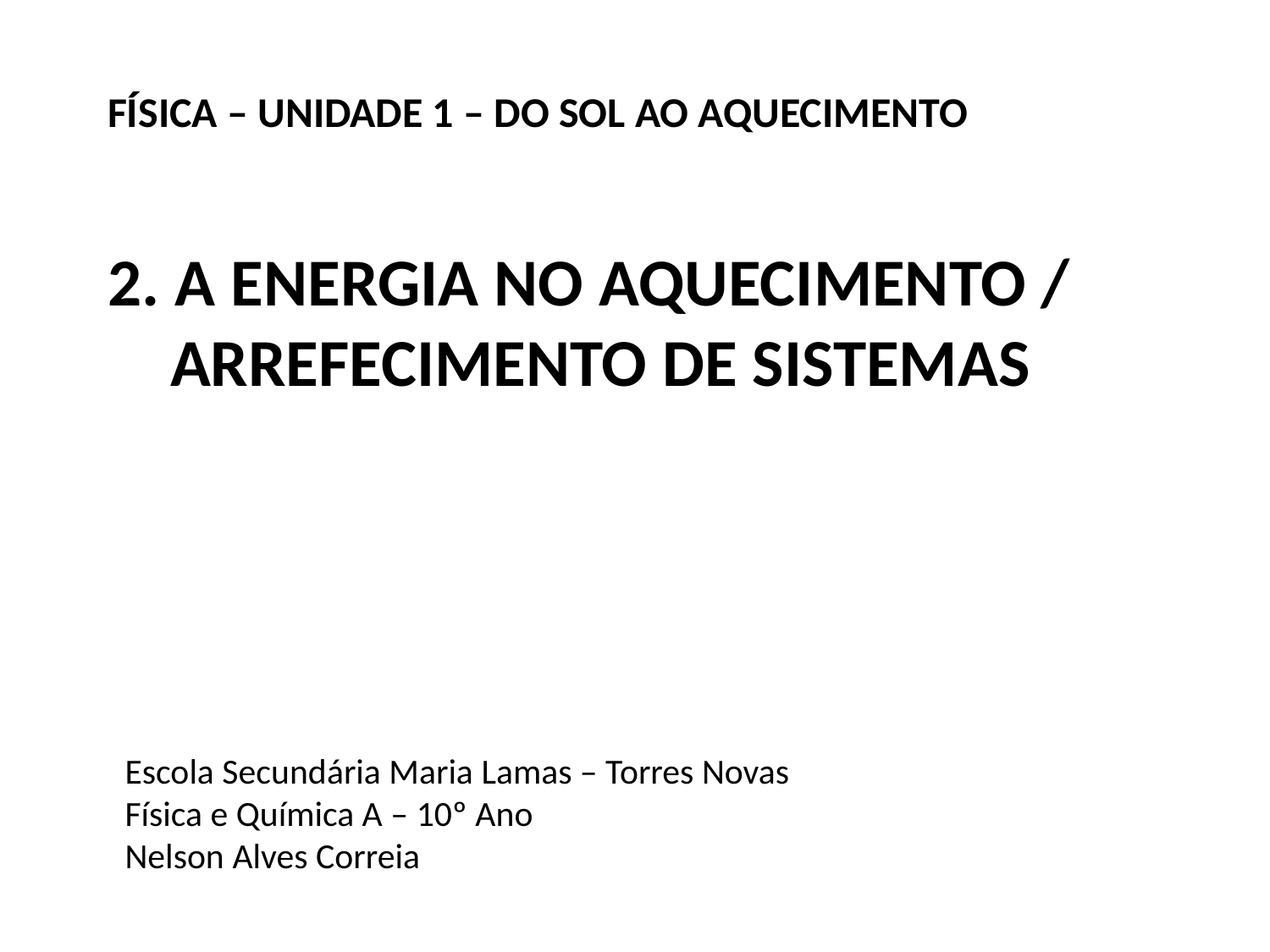

FÍSICA – UNIDADE 1 – DO SOL AO AQUECIMENTO
2. A ENERGIA NO AQUECIMENTO / 			ARREFECIMENTO DE SISTEMAS
Escola Secundária Maria Lamas – Torres Novas
Física e Química A – 10º Ano
Nelson Alves Correia